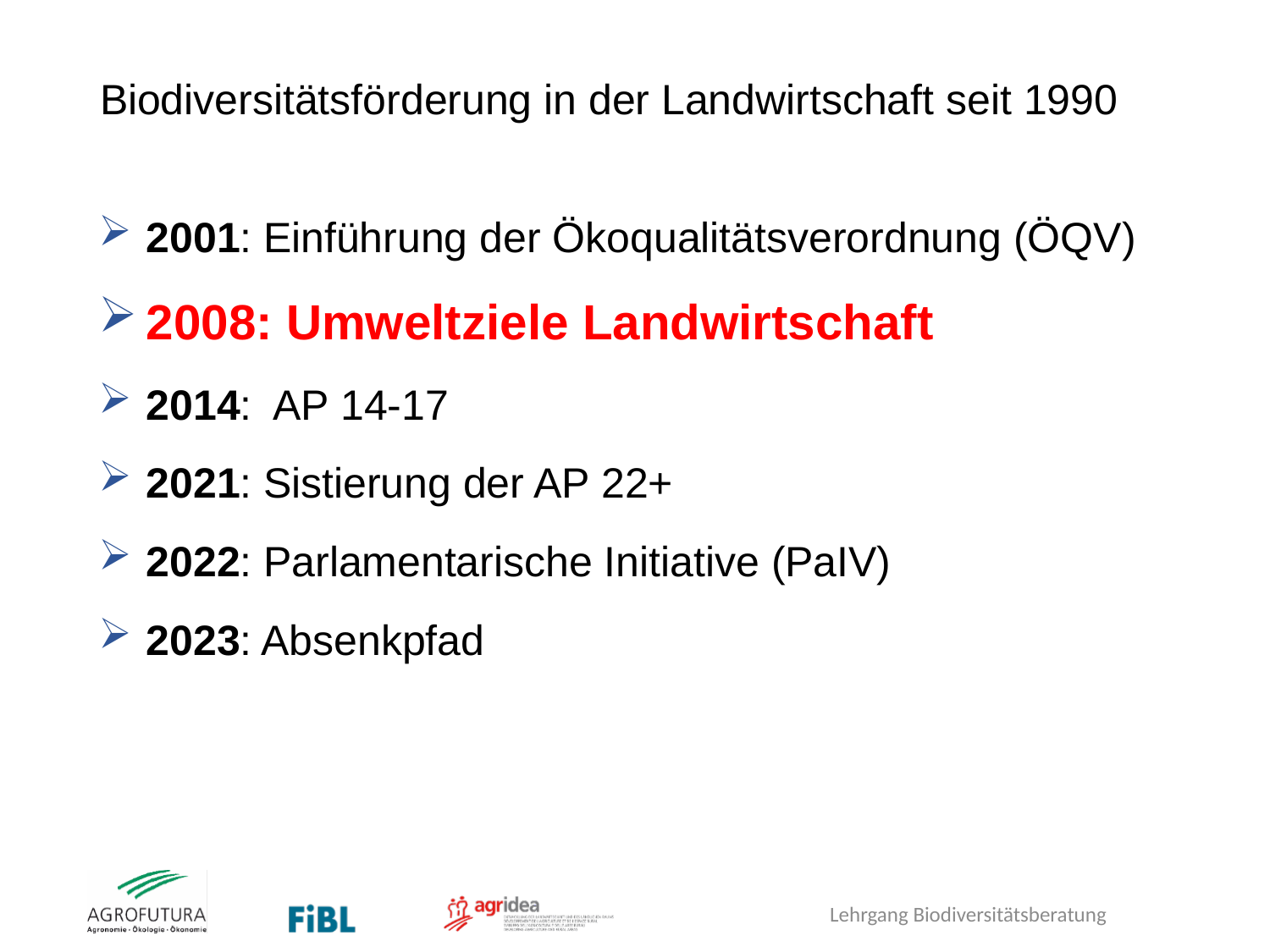

# Biodiversitätsförderung in der Landwirtschaft seit 1990
2001: Einführung der Ökoqualitätsverordnung (ÖQV)
2008: Umweltziele Landwirtschaft
2014:  AP 14-17
2021: Sistierung der AP 22+
2022: Parlamentarische Initiative (PaIV)
2023: Absenkpfad

Lehrgang Biodiversitätsberatung